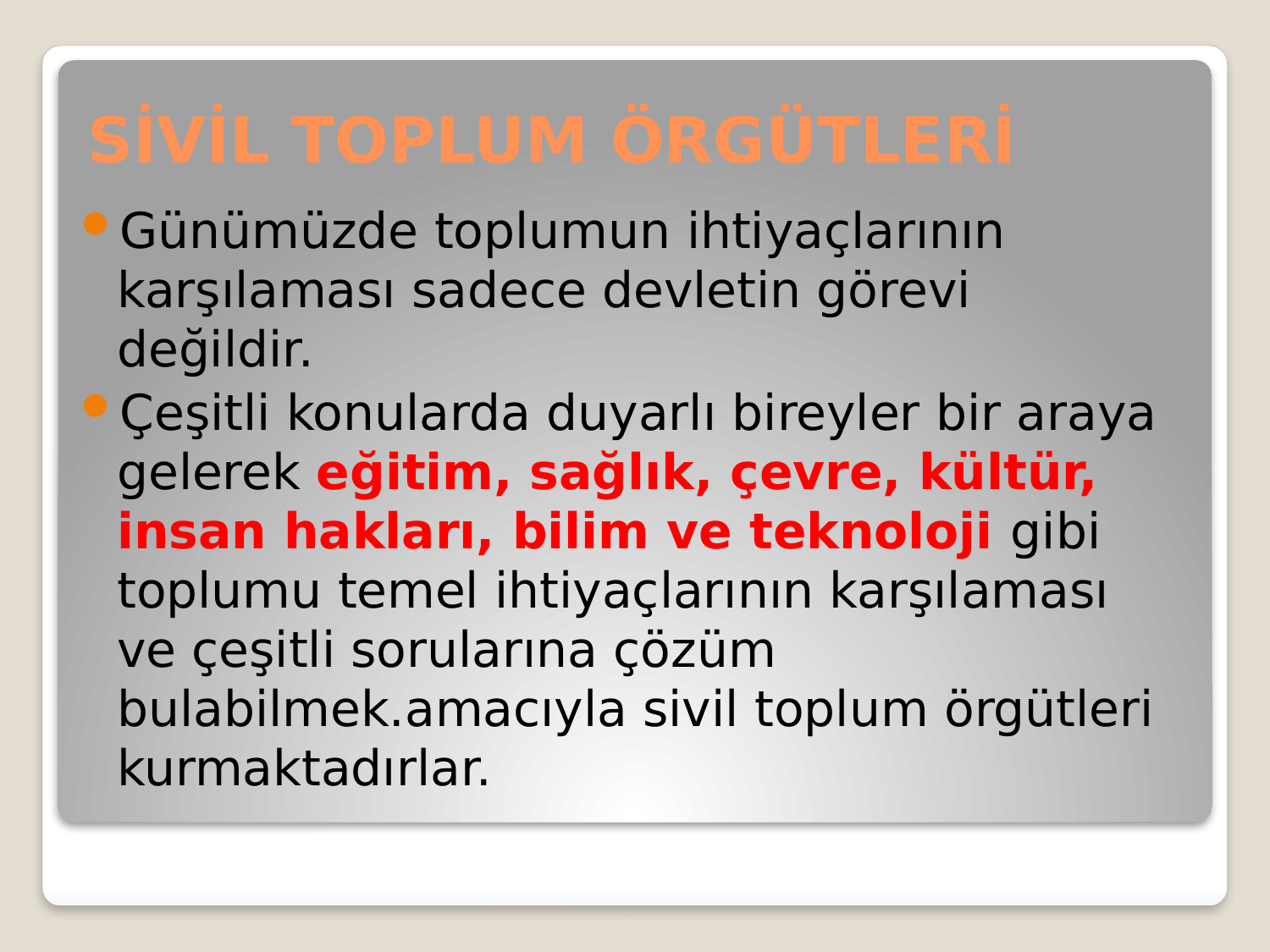

# SİVİL TOPLUM ÖRGÜTLERİ
Günümüzde toplumun ihtiyaçlarının karşılaması sadece devletin görevi değildir.
Çeşitli konularda duyarlı bireyler bir araya gelerek eğitim, sağlık, çevre, kültür, insan hakları, bilim ve teknoloji gibi toplumu temel ihtiyaçlarının karşılaması ve çeşitli sorularına çözüm bulabilmek.amacıyla sivil toplum örgütleri kurmaktadırlar.